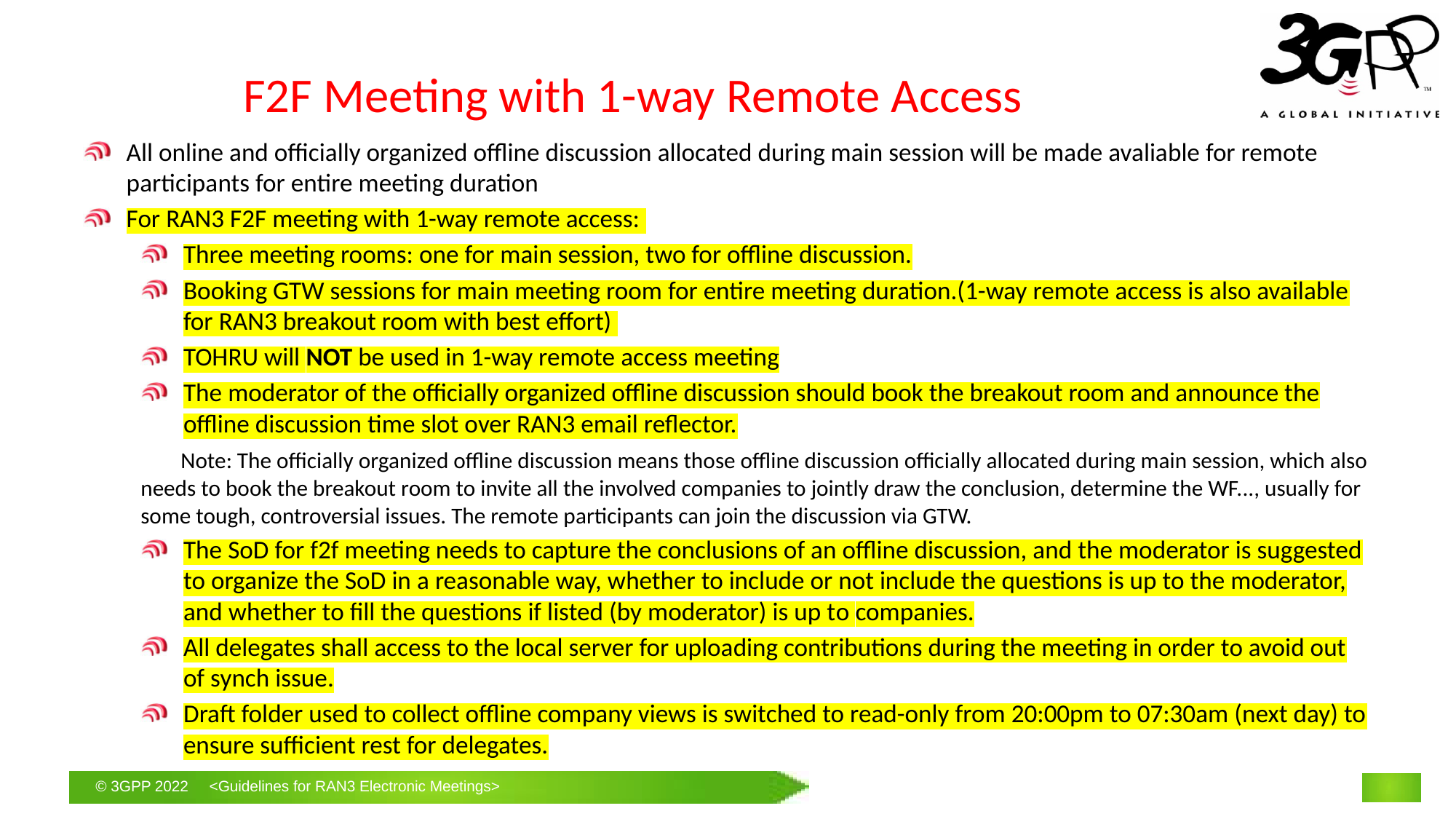

# F2F Meeting with 1-way Remote Access
All online and officially organized offline discussion allocated during main session will be made avaliable for remote participants for entire meeting duration
For RAN3 F2F meeting with 1-way remote access:
Three meeting rooms: one for main session, two for offline discussion.
Booking GTW sessions for main meeting room for entire meeting duration.(1-way remote access is also available for RAN3 breakout room with best effort)
TOHRU will NOT be used in 1-way remote access meeting
The moderator of the officially organized offline discussion should book the breakout room and announce the offline discussion time slot over RAN3 email reflector.
       Note: The officially organized offline discussion means those offline discussion officially allocated during main session, which also needs to book the breakout room to invite all the involved companies to jointly draw the conclusion, determine the WF..., usually for some tough, controversial issues. The remote participants can join the discussion via GTW.
The SoD for f2f meeting needs to capture the conclusions of an offline discussion, and the moderator is suggested to organize the SoD in a reasonable way, whether to include or not include the questions is up to the moderator, and whether to fill the questions if listed (by moderator) is up to companies.
All delegates shall access to the local server for uploading contributions during the meeting in order to avoid out of synch issue.
Draft folder used to collect offline company views is switched to read-only from 20:00pm to 07:30am (next day) to ensure sufficient rest for delegates.

8